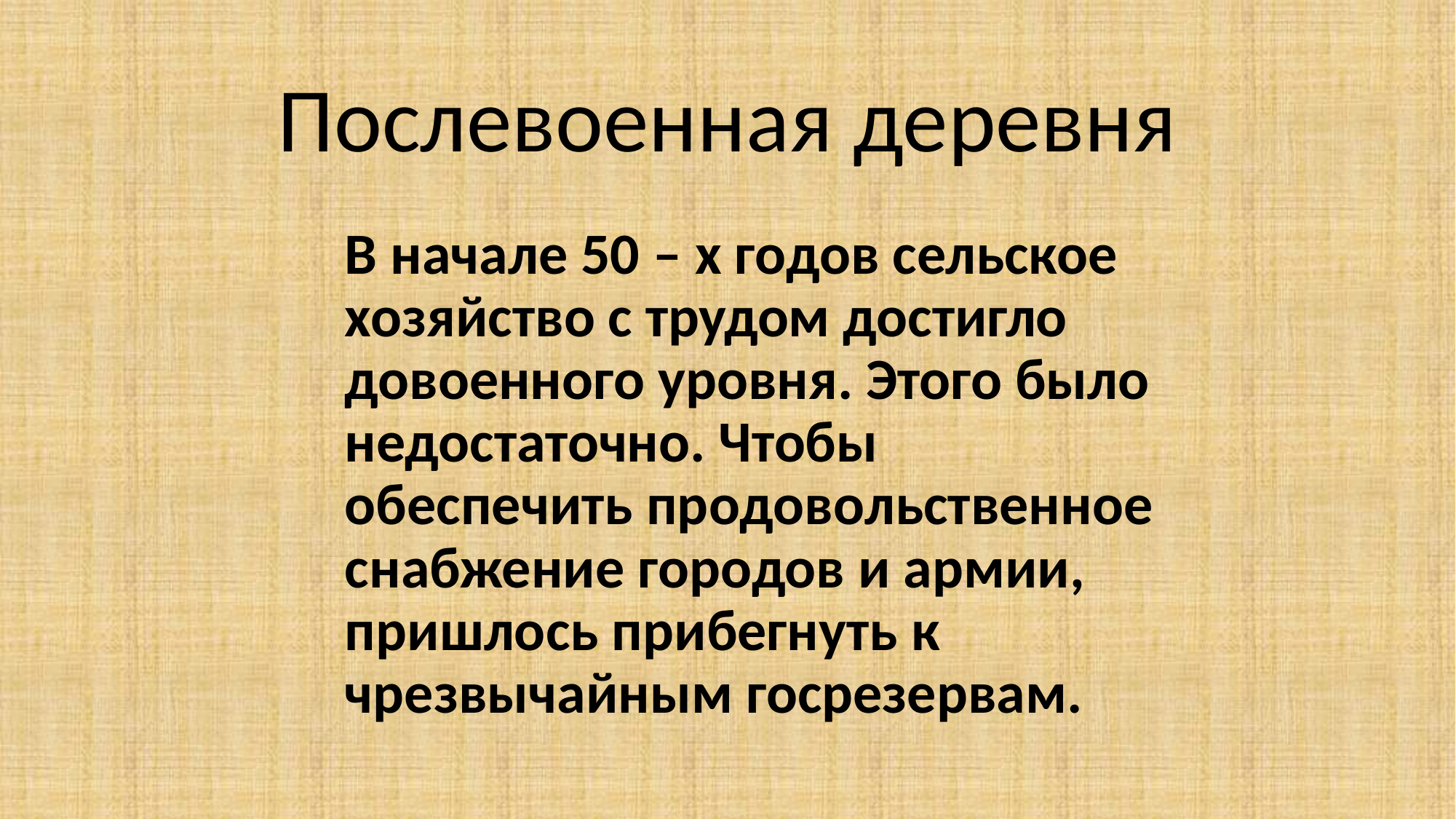

# Послевоенная деревня
В начале 50 – х годов сельское хозяйство с трудом достигло довоенного уровня. Этого было недостаточно. Чтобы обеспечить продовольственное снабжение городов и армии, пришлось прибегнуть к чрезвычайным госрезервам.